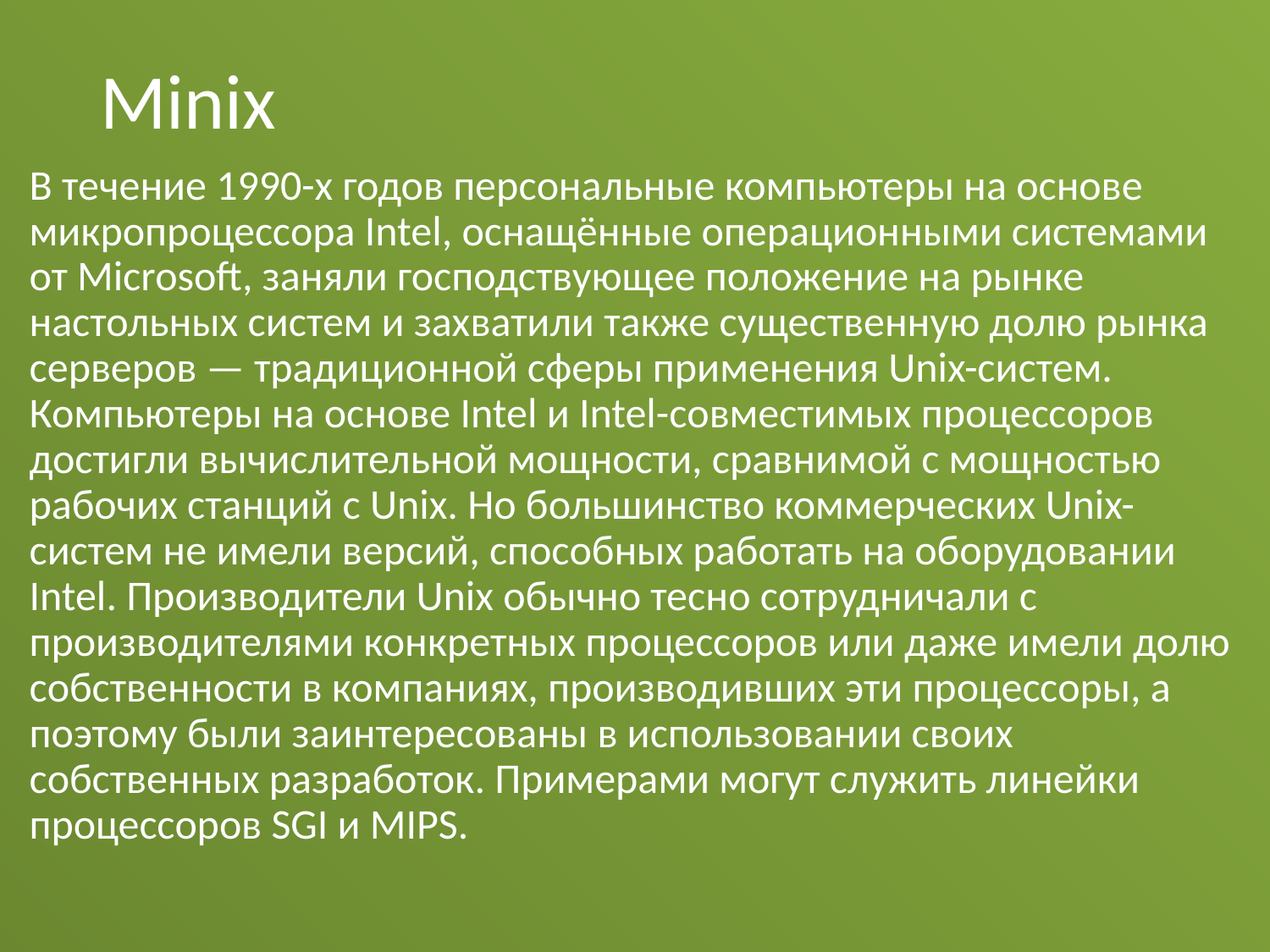

# Minix
В течение 1990-х годов персональные компьютеры на основе микропроцессора Intel, оснащённые операционными системами от Microsoft, заняли господствующее положение на рынке настольных систем и захватили также существенную долю рынка серверов — традиционной сферы применения Unix-систем. Компьютеры на основе Intel и Intel-совместимых процессоров достигли вычислительной мощности, сравнимой с мощностью рабочих станций с Unix. Но большинство коммерческих Unix-систем не имели версий, способных работать на оборудовании Intel. Производители Unix обычно тесно сотрудничали с производителями конкретных процессоров или даже имели долю собственности в компаниях, производивших эти процессоры, а поэтому были заинтересованы в использовании своих собственных разработок. Примерами могут служить линейки процессоров SGI и MIPS.